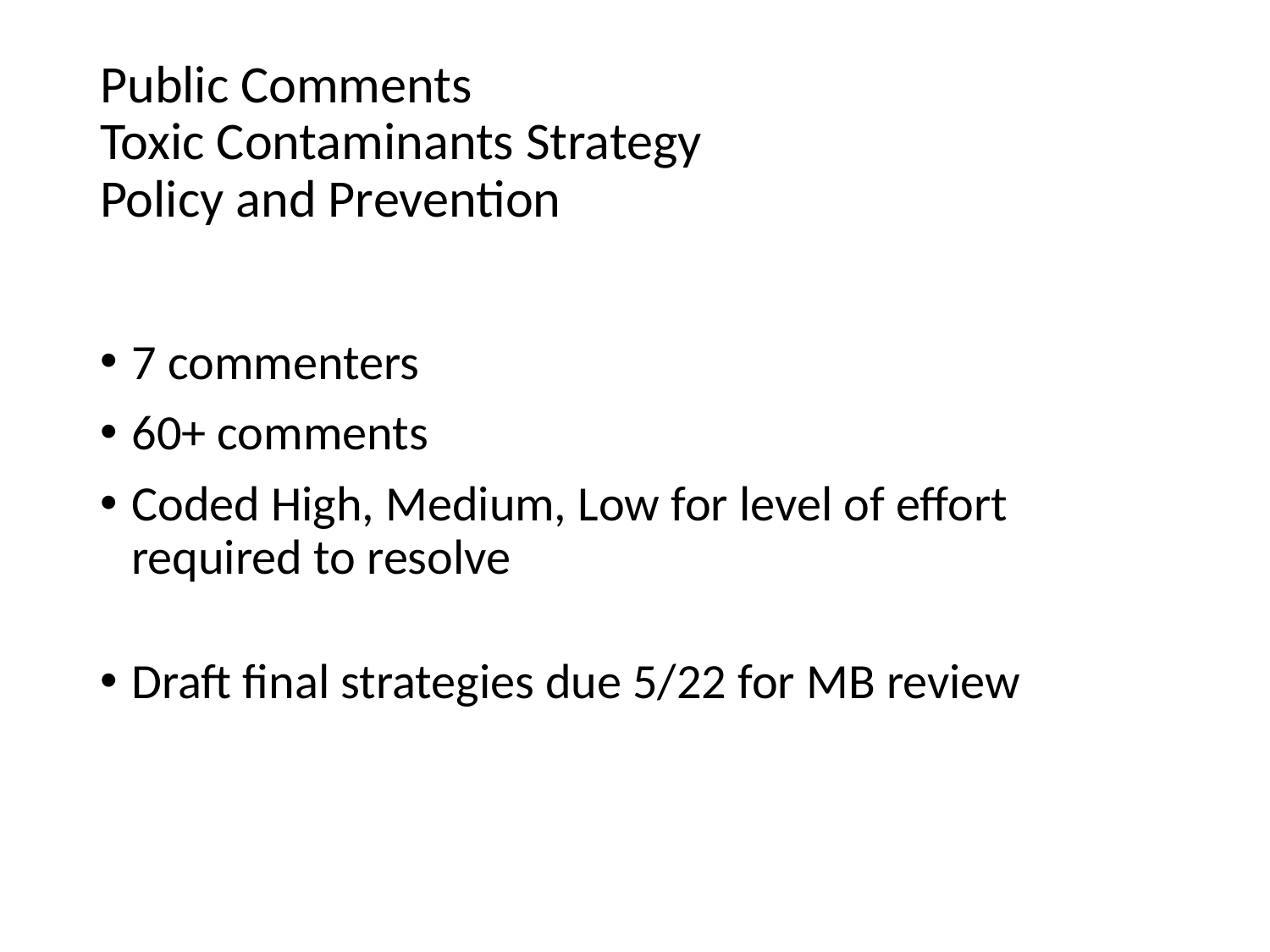

# Public Comments Toxic Contaminants Strategy Policy and Prevention

7 commenters
60+ comments
Coded High, Medium, Low for level of effort required to resolve
Draft final strategies due 5/22 for MB review